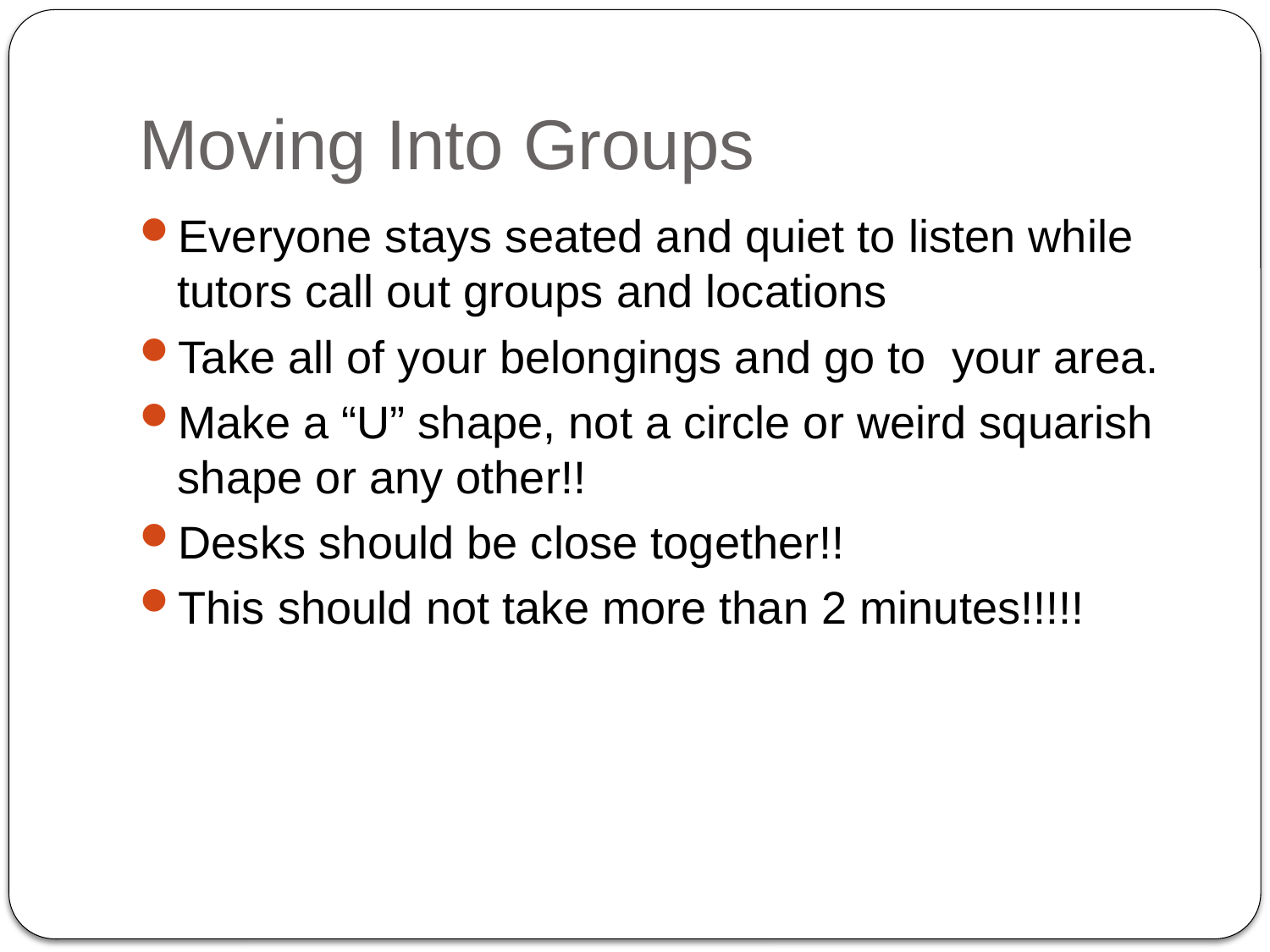

# Moving Into Groups
Everyone stays seated and quiet to listen while tutors call out groups and locations
Take all of your belongings and go to  your area.
Make a “U” shape, not a circle or weird squarish shape or any other!!
Desks should be close together!!
This should not take more than 2 minutes!!!!!